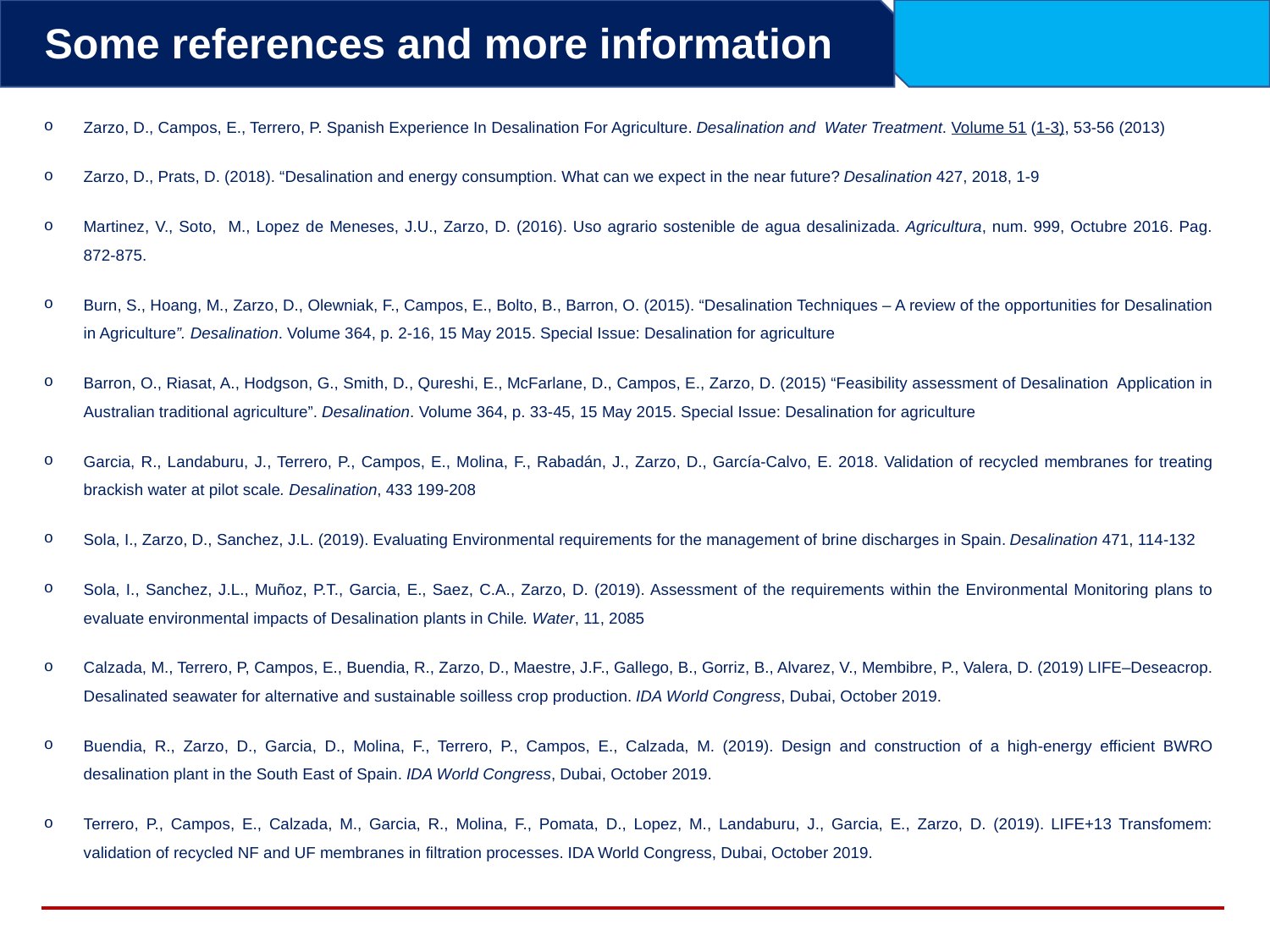

Some references and more information
Zarzo, D., Campos, E., Terrero, P. Spanish Experience In Desalination For Agriculture. Desalination and  Water Treatment. Volume 51 (1-3), 53-56 (2013)
Zarzo, D., Prats, D. (2018). “Desalination and energy consumption. What can we expect in the near future? Desalination 427, 2018, 1-9
Martinez, V., Soto,  M., Lopez de Meneses, J.U., Zarzo, D. (2016). Uso agrario sostenible de agua desalinizada. Agricultura, num. 999, Octubre 2016. Pag. 872-875.
Burn, S., Hoang, M., Zarzo, D., Olewniak, F., Campos, E., Bolto, B., Barron, O. (2015). “Desalination Techniques – A review of the opportunities for Desalination in Agriculture”. Desalination. Volume 364, p. 2-16, 15 May 2015. Special Issue: Desalination for agriculture
Barron, O., Riasat, A., Hodgson, G., Smith, D., Qureshi, E., McFarlane, D., Campos, E., Zarzo, D. (2015) “Feasibility assessment of Desalination  Application in Australian traditional agriculture”. Desalination. Volume 364, p. 33-45, 15 May 2015. Special Issue: Desalination for agriculture
Garcia, R., Landaburu, J., Terrero, P., Campos, E., Molina, F., Rabadán, J., Zarzo, D., García-Calvo, E. 2018. Validation of recycled membranes for treating brackish water at pilot scale. Desalination, 433 199-208
Sola, I., Zarzo, D., Sanchez, J.L. (2019). Evaluating Environmental requirements for the management of brine discharges in Spain. Desalination 471, 114-132
Sola, I., Sanchez, J.L., Muñoz, P.T., Garcia, E., Saez, C.A., Zarzo, D. (2019). Assessment of the requirements within the Environmental Monitoring plans to evaluate environmental impacts of Desalination plants in Chile. Water, 11, 2085
Calzada, M., Terrero, P, Campos, E., Buendia, R., Zarzo, D., Maestre, J.F., Gallego, B., Gorriz, B., Alvarez, V., Membibre, P., Valera, D. (2019) LIFE–Deseacrop. Desalinated seawater for alternative and sustainable soilless crop production. IDA World Congress, Dubai, October 2019.
Buendia, R., Zarzo, D., Garcia, D., Molina, F., Terrero, P., Campos, E., Calzada, M. (2019). Design and construction of a high-energy efficient BWRO desalination plant in the South East of Spain. IDA World Congress, Dubai, October 2019.
Terrero, P., Campos, E., Calzada, M., Garcia, R., Molina, F., Pomata, D., Lopez, M., Landaburu, J., Garcia, E., Zarzo, D. (2019). LIFE+13 Transfomem: validation of recycled NF and UF membranes in filtration processes. IDA World Congress, Dubai, October 2019.